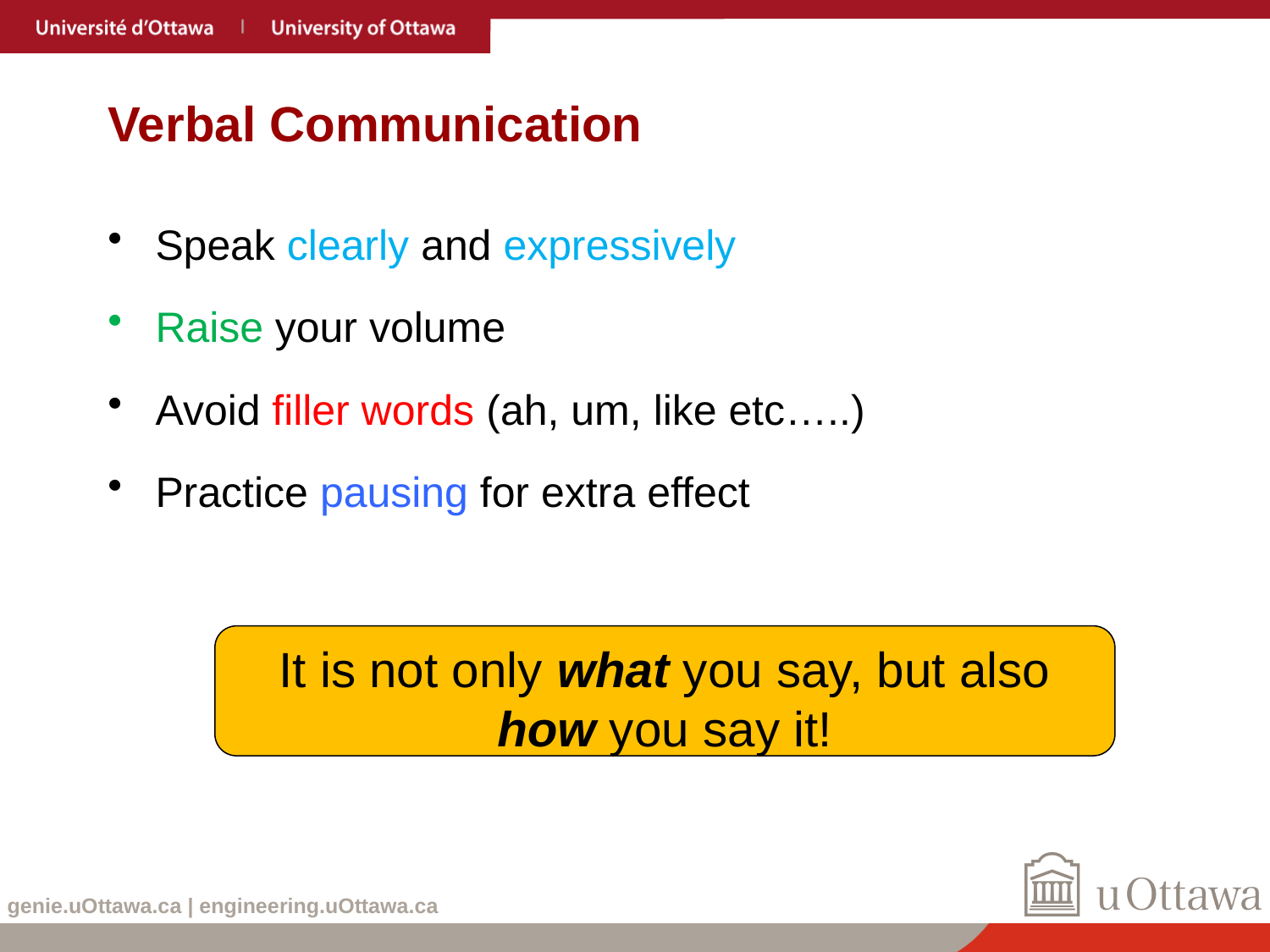

# Verbal Communication
Speak clearly and expressively
Raise your volume
Avoid filler words (ah, um, like etc…..)
Practice pausing for extra effect

It is not only what you say, but also how you say it!